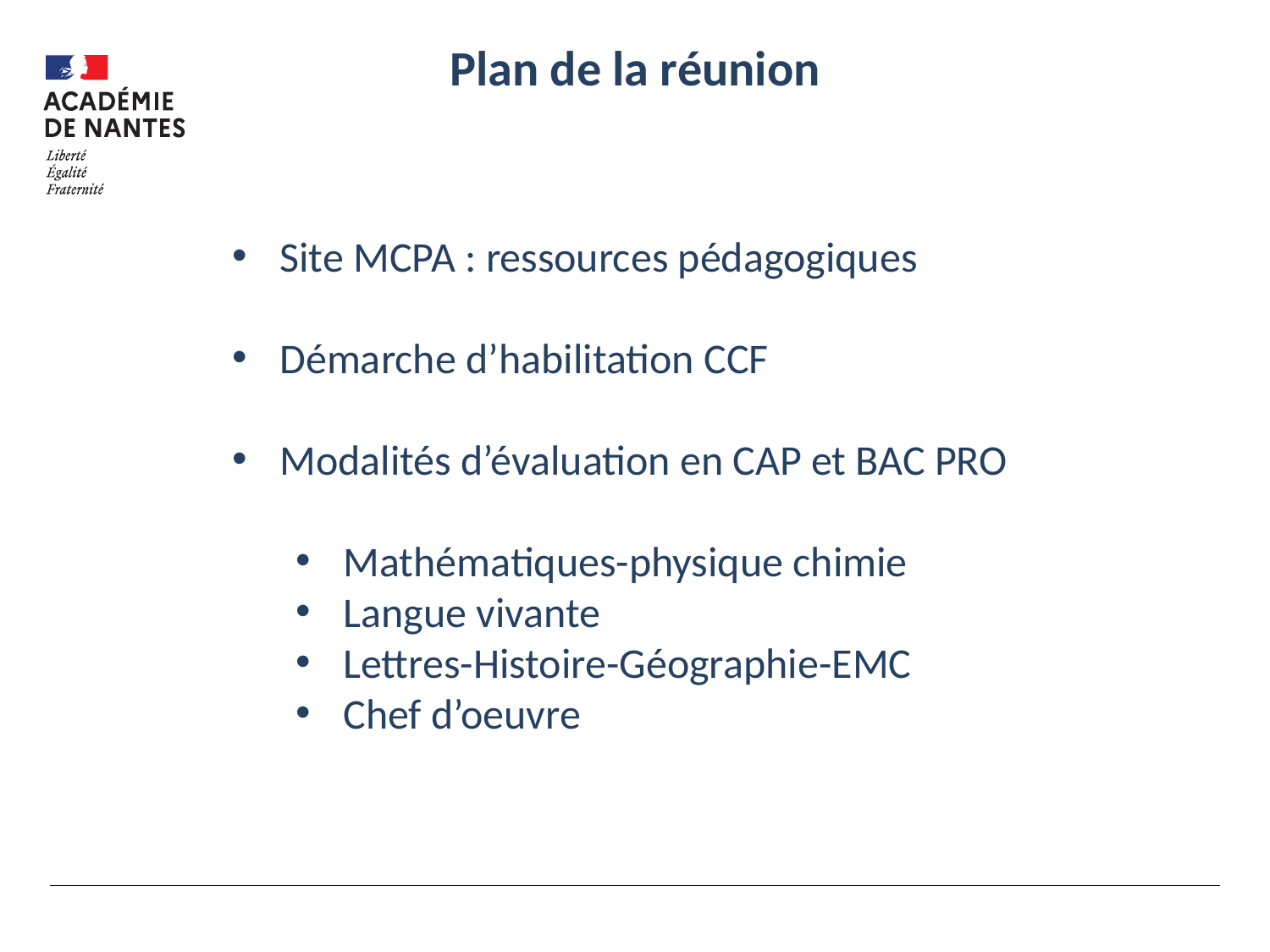

# Plan de la réunion

Site MCPA : ressources pédagogiques

Démarche d’habilitation CCF

Modalités d’évaluation en CAP et BAC PRO

Mathématiques-physique chimie
Langue vivante
Lettres-Histoire-Géographie-EMC
Chef d’oeuvre